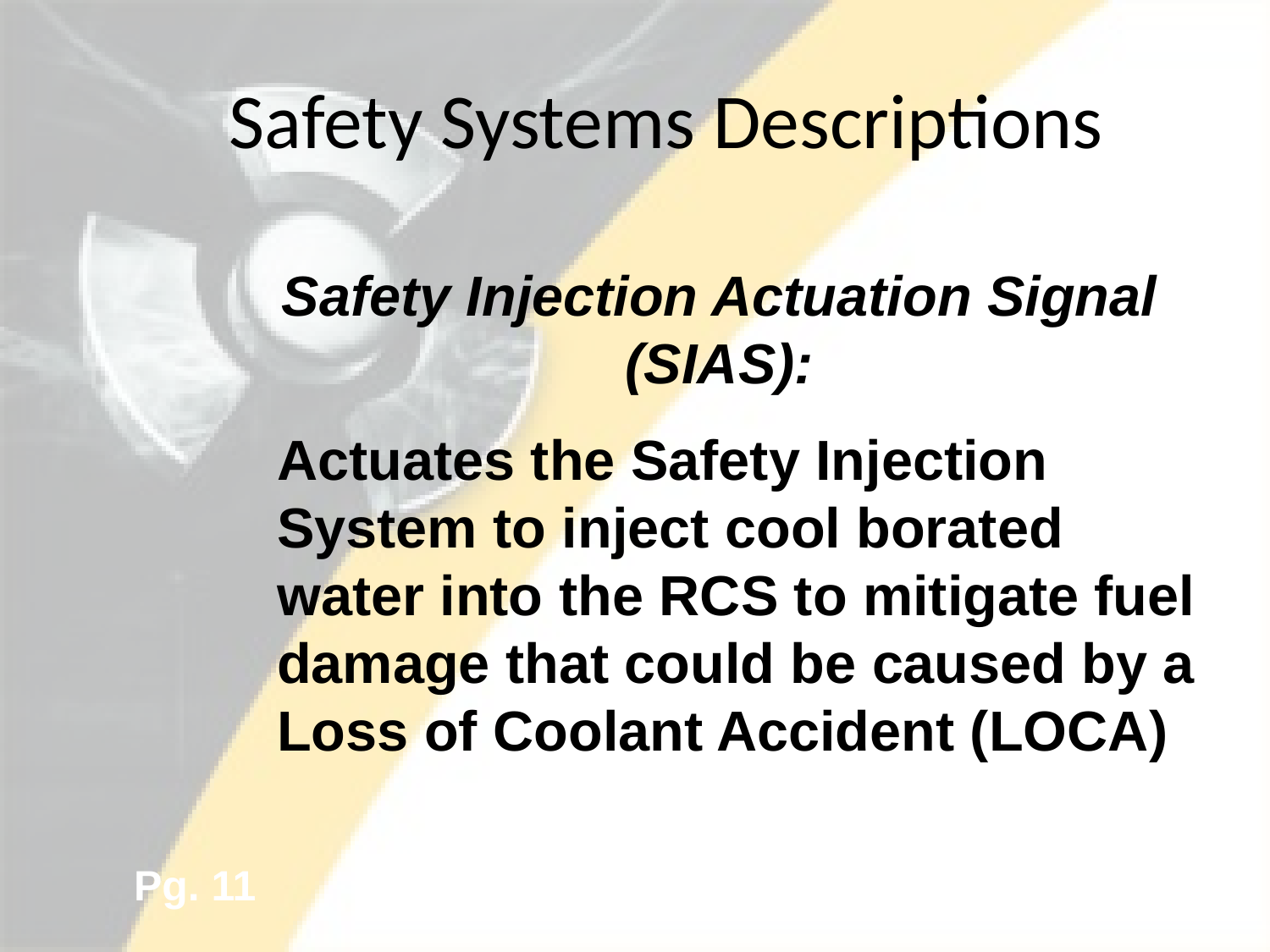

# Safety Systems Descriptions
Safety Injection Actuation Signal (SIAS):
Actuates the Safety Injection System to inject cool borated water into the RCS to mitigate fuel damage that could be caused by a Loss of Coolant Accident (LOCA)

Pg. 11